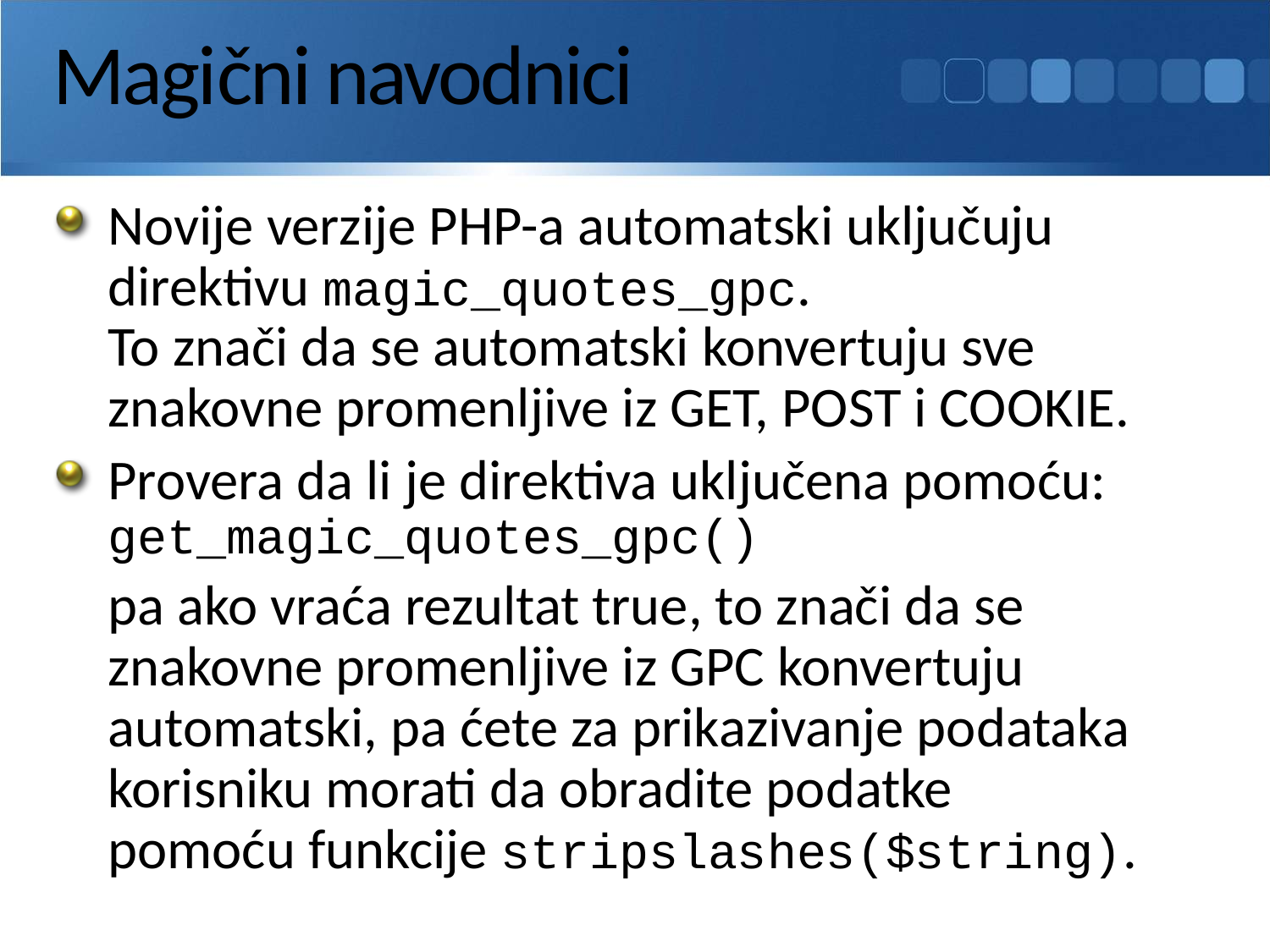

# Magični navodnici
Novije verzije PHP-a automatski uključuju direktivu magic_quotes_gpc.
To znači da se automatski konvertuju sve znakovne promenljive iz GET, POST i COOKIE.
Provera da li je direktiva uključena pomoću:
get_magic_quotes_gpc()
	pa ako vraća rezultat true, to znači da se znakovne promenljive iz GPC konvertuju automatski, pa ćete za prikazivanje podataka korisniku morati da obradite podatke
pomoću funkcije stripslashes($string).